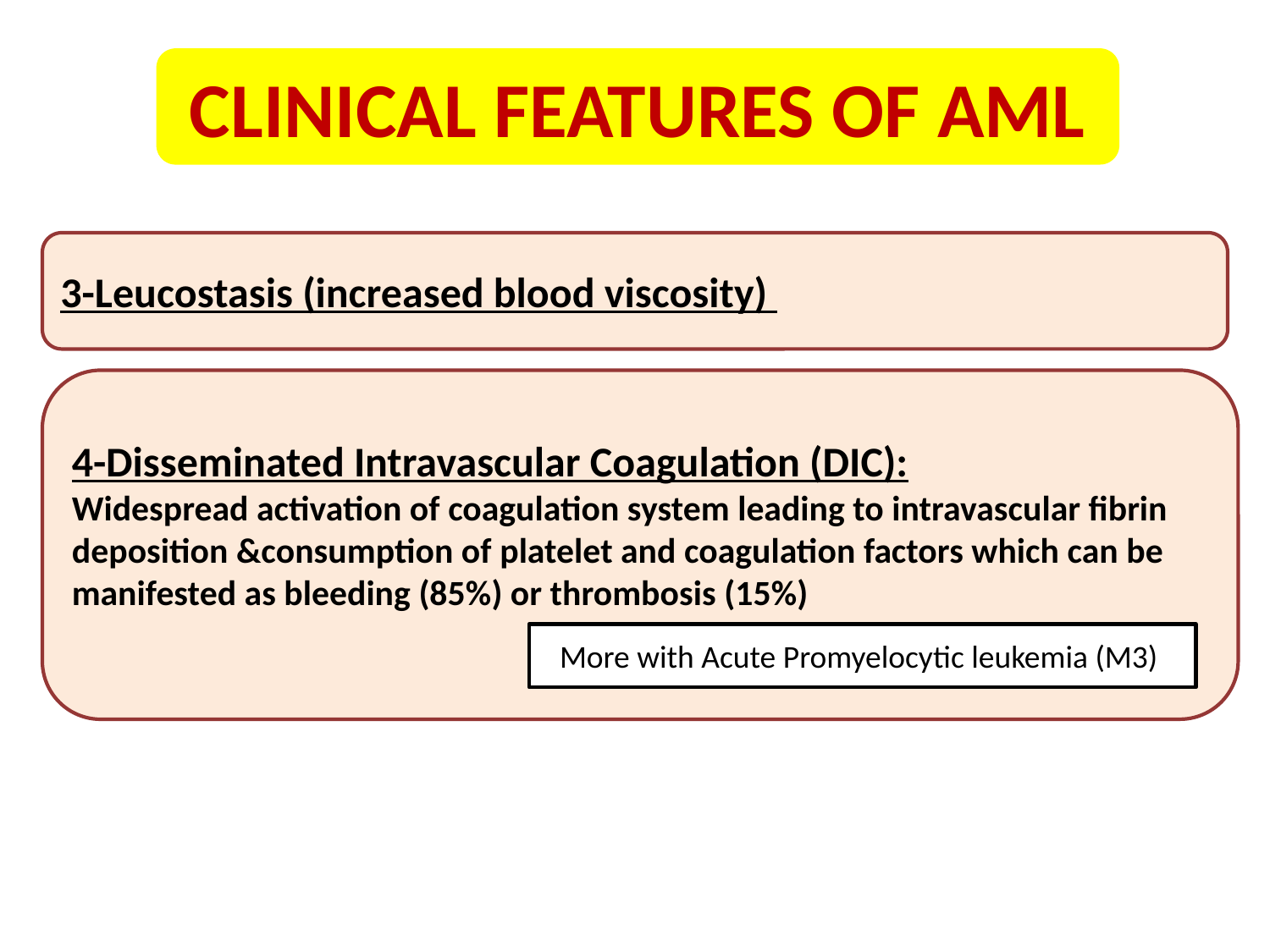

CLINICAL FEATURES OF AML
3-Leucostasis (increased blood viscosity)
4-Disseminated Intravascular Coagulation (DIC):
Widespread activation of coagulation system leading to intravascular fibrin deposition &consumption of platelet and coagulation factors which can be manifested as bleeding (85%) or thrombosis (15%)

More with Acute Promyelocytic leukemia (M3)